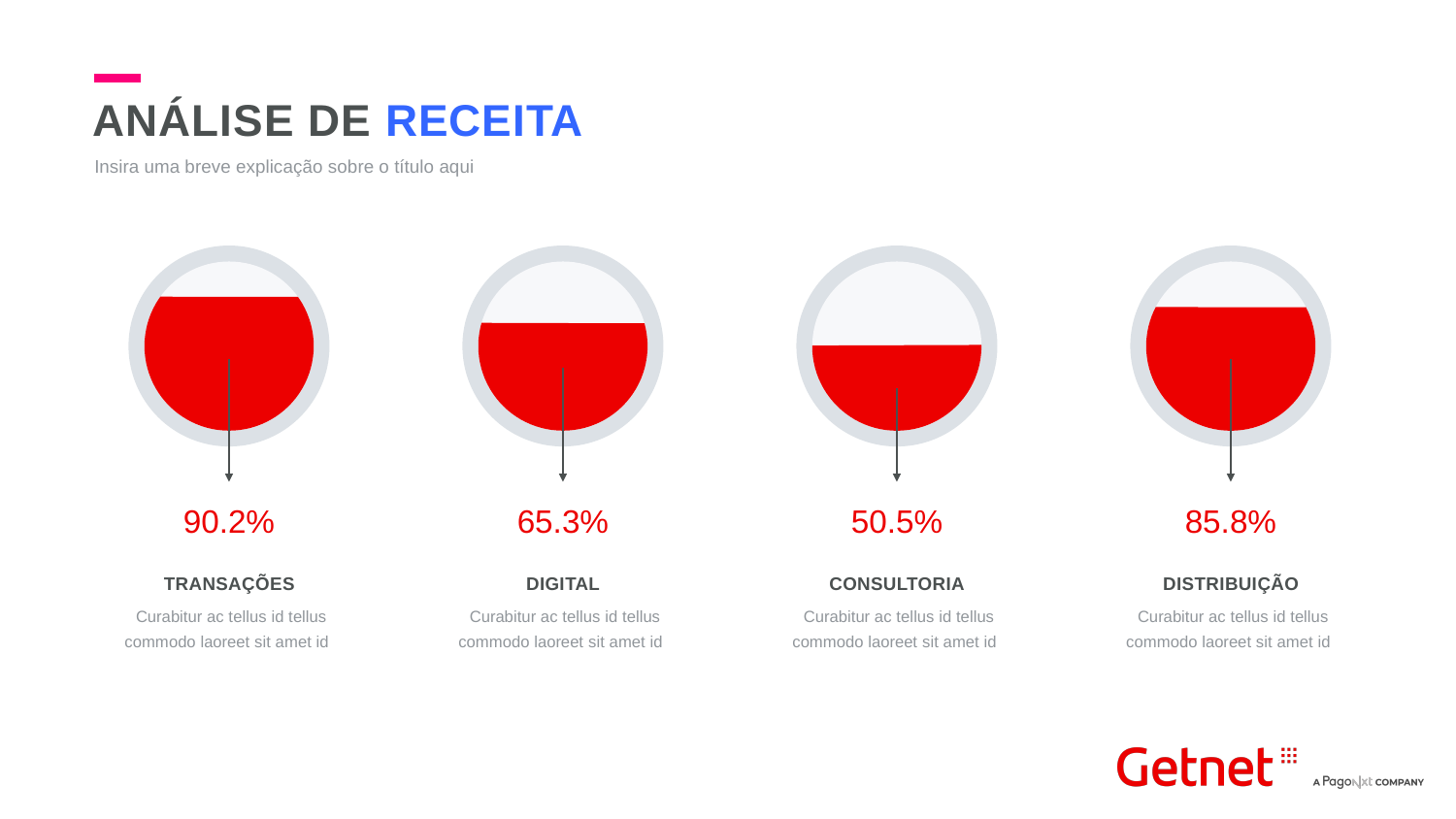

ANÁLISE DE RECEITA
Insira uma breve explicação sobre o título aqui

90.2%
65.3%
50.5%
85.8%
TRANSAÇÕES
 Curabitur ac tellus id tellus commodo laoreet sit amet id
DIGITAL
 Curabitur ac tellus id tellus commodo laoreet sit amet id
CONSULTORIA
 Curabitur ac tellus id tellus commodo laoreet sit amet id
DISTRIBUIÇÃO
 Curabitur ac tellus id tellus commodo laoreet sit amet id